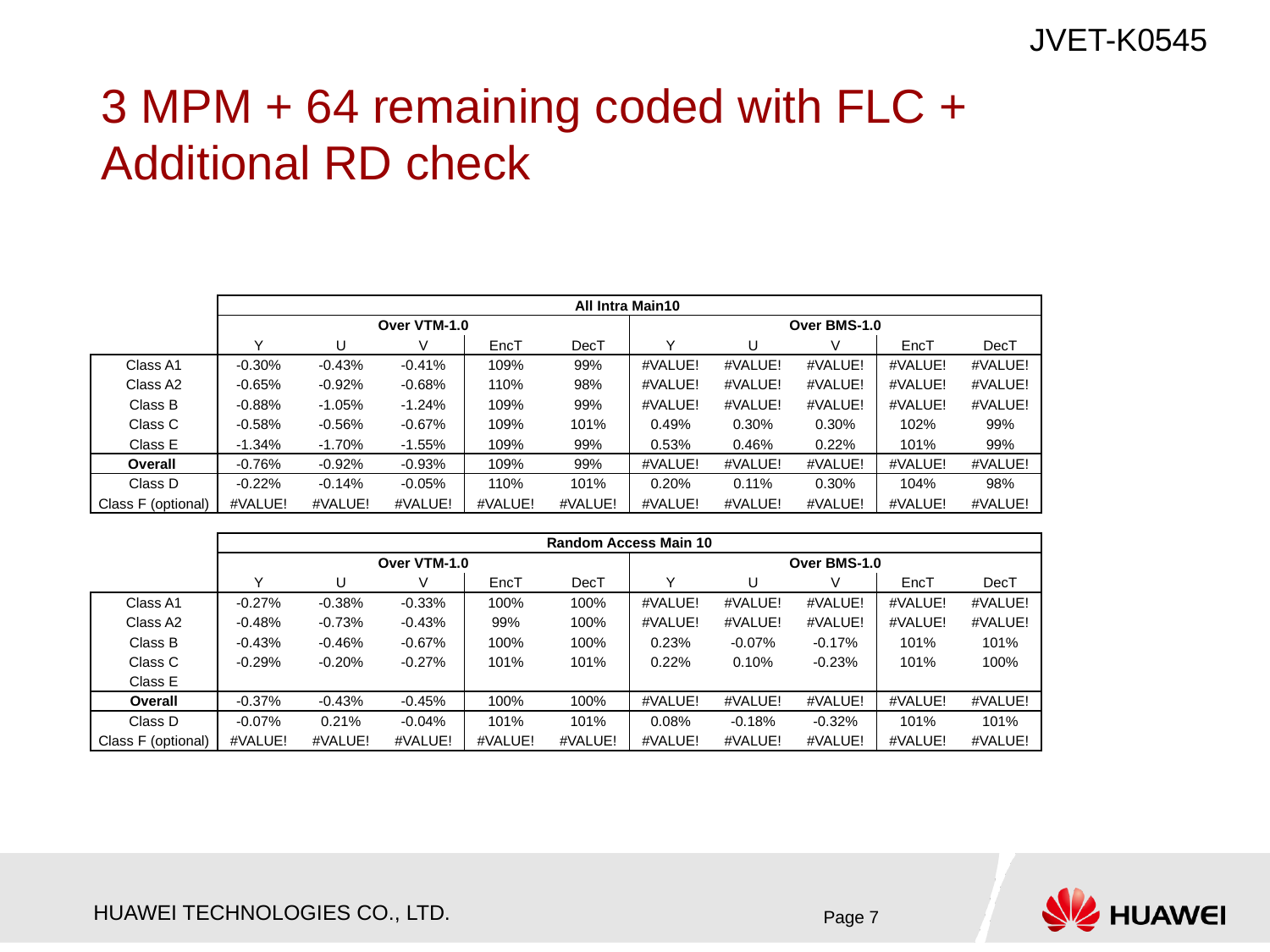

# 3 MPM + 64 remaining coded with FLC + Additional RD check
|  | All Intra Main10 |  |  |  |  |  |  |  |  |  |
| --- | --- | --- | --- | --- | --- | --- | --- | --- | --- | --- |
|  | Over VTM-1.0 |  |  |  |  | Over BMS-1.0 |  |  |  |  |
|  | Y | U | V | EncT | DecT | Y | U | V | EncT | DecT |
| Class A1 | -0.30% | -0.43% | -0.41% | 109% | 99% | #VALUE! | #VALUE! | #VALUE! | #VALUE! | #VALUE! |
| Class A2 | -0.65% | -0.92% | -0.68% | 110% | 98% | #VALUE! | #VALUE! | #VALUE! | #VALUE! | #VALUE! |
| Class B | -0.88% | -1.05% | -1.24% | 109% | 99% | #VALUE! | #VALUE! | #VALUE! | #VALUE! | #VALUE! |
| Class C | -0.58% | -0.56% | -0.67% | 109% | 101% | 0.49% | 0.30% | 0.30% | 102% | 99% |
| Class E | -1.34% | -1.70% | -1.55% | 109% | 99% | 0.53% | 0.46% | 0.22% | 101% | 99% |
| Overall | -0.76% | -0.92% | -0.93% | 109% | 99% | #VALUE! | #VALUE! | #VALUE! | #VALUE! | #VALUE! |
| Class D | -0.22% | -0.14% | -0.05% | 110% | 101% | 0.20% | 0.11% | 0.30% | 104% | 98% |
| Class F (optional) | #VALUE! | #VALUE! | #VALUE! | #VALUE! | #VALUE! | #VALUE! | #VALUE! | #VALUE! | #VALUE! | #VALUE! |
|  |  |  |  |  |  |  |  |  |  |  |
|  | Random Access Main 10 |  |  |  |  |  |  |  |  |  |
|  | Over VTM-1.0 |  |  |  |  | Over BMS-1.0 |  |  |  |  |
|  | Y | U | V | EncT | DecT | Y | U | V | EncT | DecT |
| Class A1 | -0.27% | -0.38% | -0.33% | 100% | 100% | #VALUE! | #VALUE! | #VALUE! | #VALUE! | #VALUE! |
| Class A2 | -0.48% | -0.73% | -0.43% | 99% | 100% | #VALUE! | #VALUE! | #VALUE! | #VALUE! | #VALUE! |
| Class B | -0.43% | -0.46% | -0.67% | 100% | 100% | 0.23% | -0.07% | -0.17% | 101% | 101% |
| Class C | -0.29% | -0.20% | -0.27% | 101% | 101% | 0.22% | 0.10% | -0.23% | 101% | 100% |
| Class E |  |  |  |  |  |  |  |  |  |  |
| Overall | -0.37% | -0.43% | -0.45% | 100% | 100% | #VALUE! | #VALUE! | #VALUE! | #VALUE! | #VALUE! |
| Class D | -0.07% | 0.21% | -0.04% | 101% | 101% | 0.08% | -0.18% | -0.32% | 101% | 101% |
| Class F (optional) | #VALUE! | #VALUE! | #VALUE! | #VALUE! | #VALUE! | #VALUE! | #VALUE! | #VALUE! | #VALUE! | #VALUE! |

Page 7